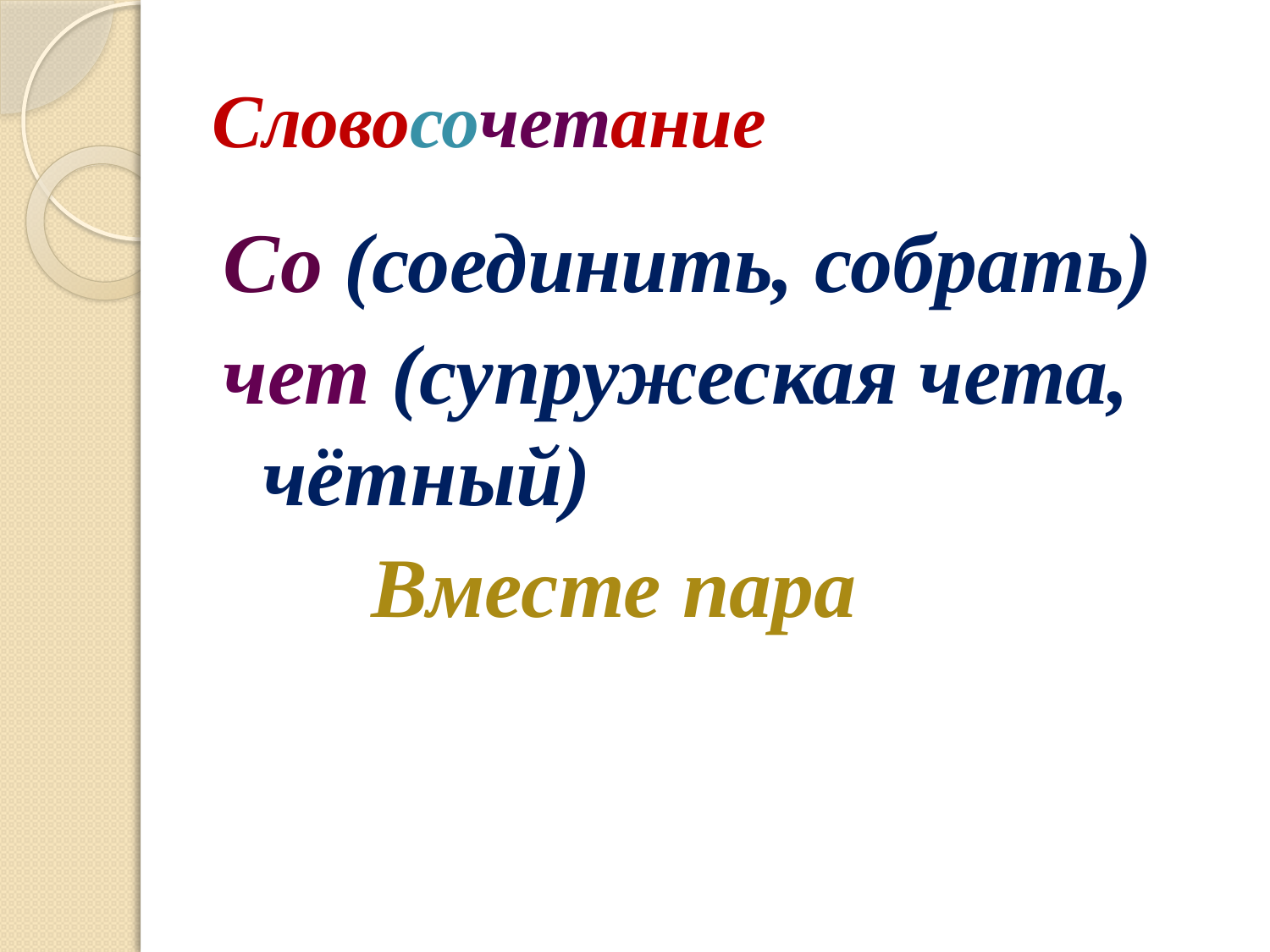

# Словосочетание
Со (соединить, собрать)
чет (супружеская чета, чётный)
       Вместе пара